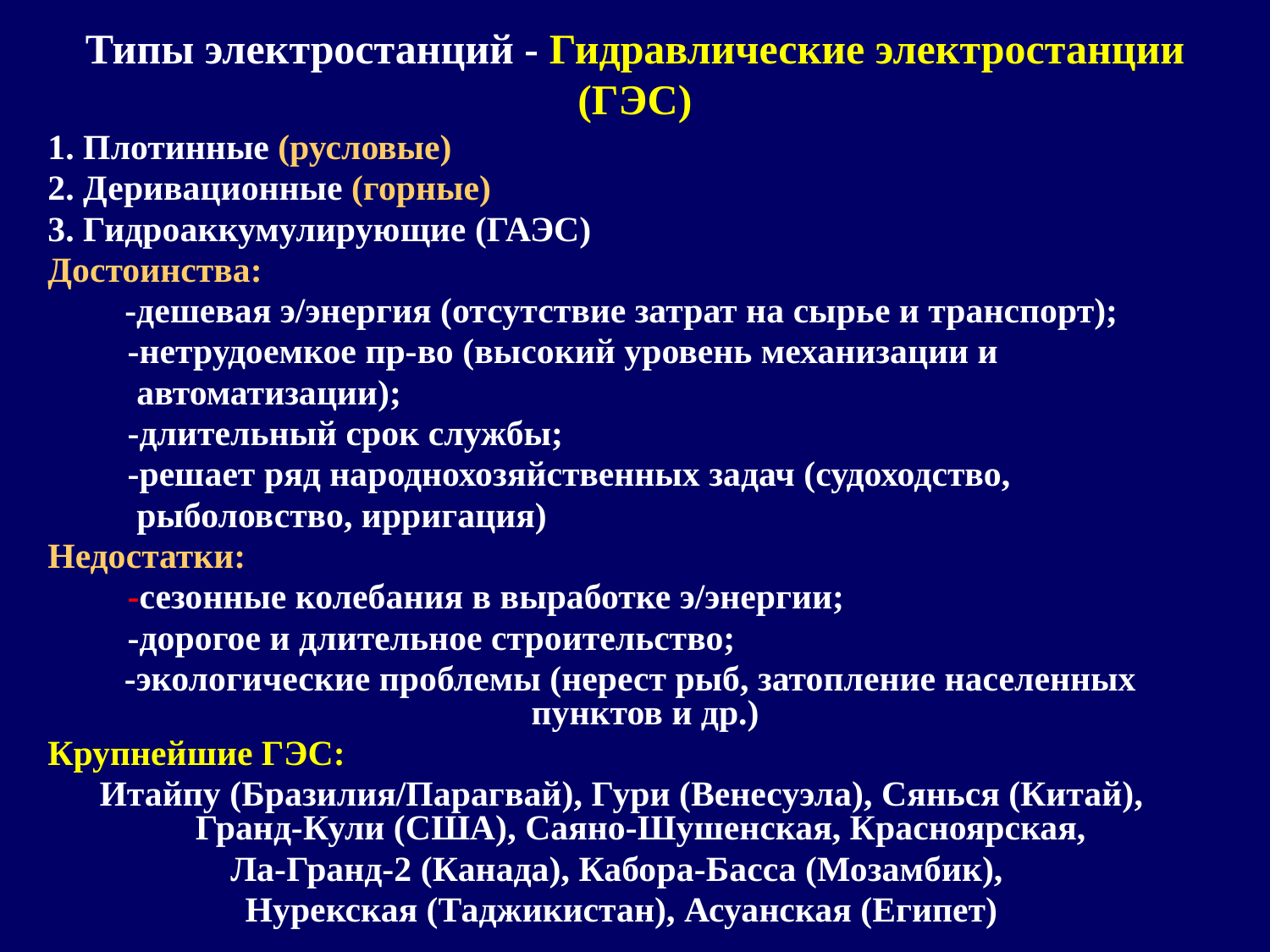

# Типы электростанций - Гидравлические электростанции (ГЭС)
1. Плотинные (русловые)
2. Деривационные (горные)
3. Гидроаккумулирующие (ГАЭС)
Достоинства:
-дешевая э/энергия (отсутствие затрат на сырье и транспорт);
         -нетрудоемкое пр-во (высокий уровень механизации и
          автоматизации);
         -длительный срок службы;
         -решает ряд народнохозяйственных задач (судоходство,
          рыболовство, ирригация)
Недостатки:
         -сезонные колебания в выработке э/энергии;
         -дорогое и длительное строительство;
  -экологические проблемы (нерест рыб, затопление населенных пунктов и др.)
Крупнейшие ГЭС:
Итайпу (Бразилия/Парагвай), Гури (Венесуэла), Сянься (Китай), Гранд-Кули (США), Саяно-Шушенская, Красноярская,
Ла-Гранд-2 (Канада), Кабора-Басса (Мозамбик),
Нурекская (Таджикистан), Асуанская (Египет)